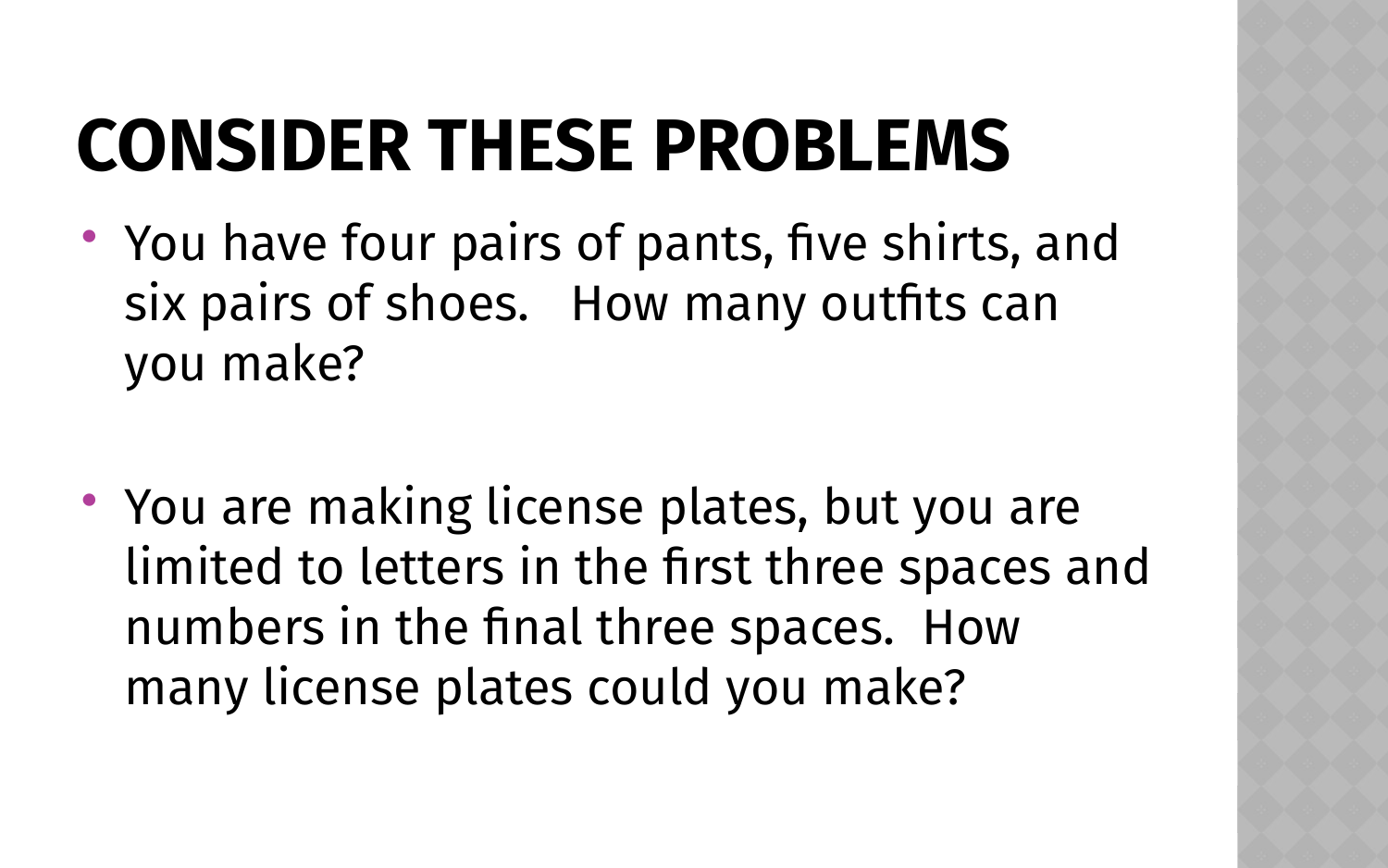

# Consider these problems
You have four pairs of pants, five shirts, and six pairs of shoes.   How many outfits can you make?

You are making license plates, but you are limited to letters in the first three spaces and numbers in the final three spaces.  How many license plates could you make?